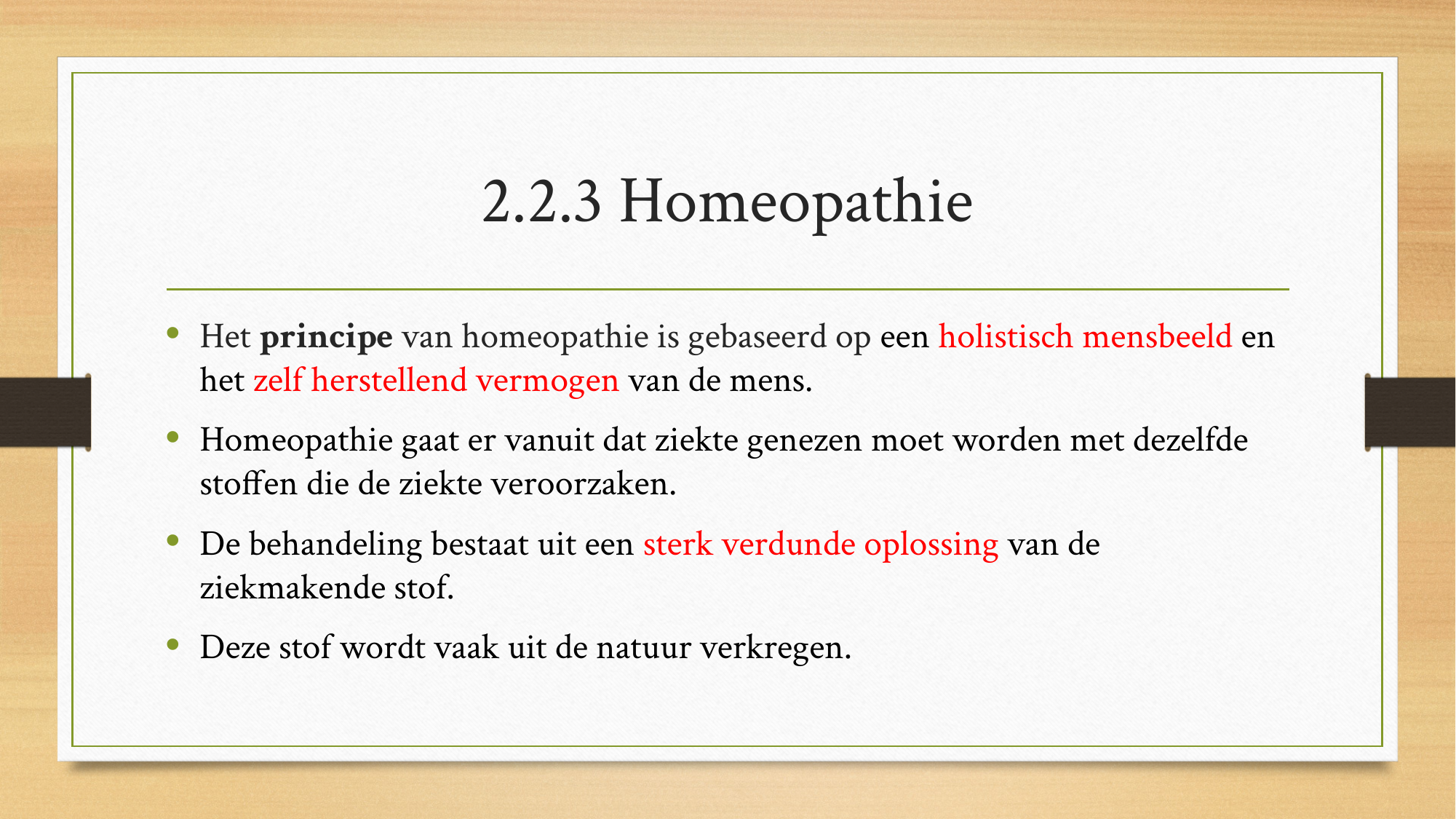

# 2.2.3 Homeopathie
Het principe van homeopathie is gebaseerd op een holistisch mensbeeld en het zelf herstellend vermogen van de mens.
Homeopathie gaat er vanuit dat ziekte genezen moet worden met dezelfde stoffen die de ziekte veroorzaken.
De behandeling bestaat uit een sterk verdunde oplossing van de ziekmakende stof.
Deze stof wordt vaak uit de natuur verkregen.